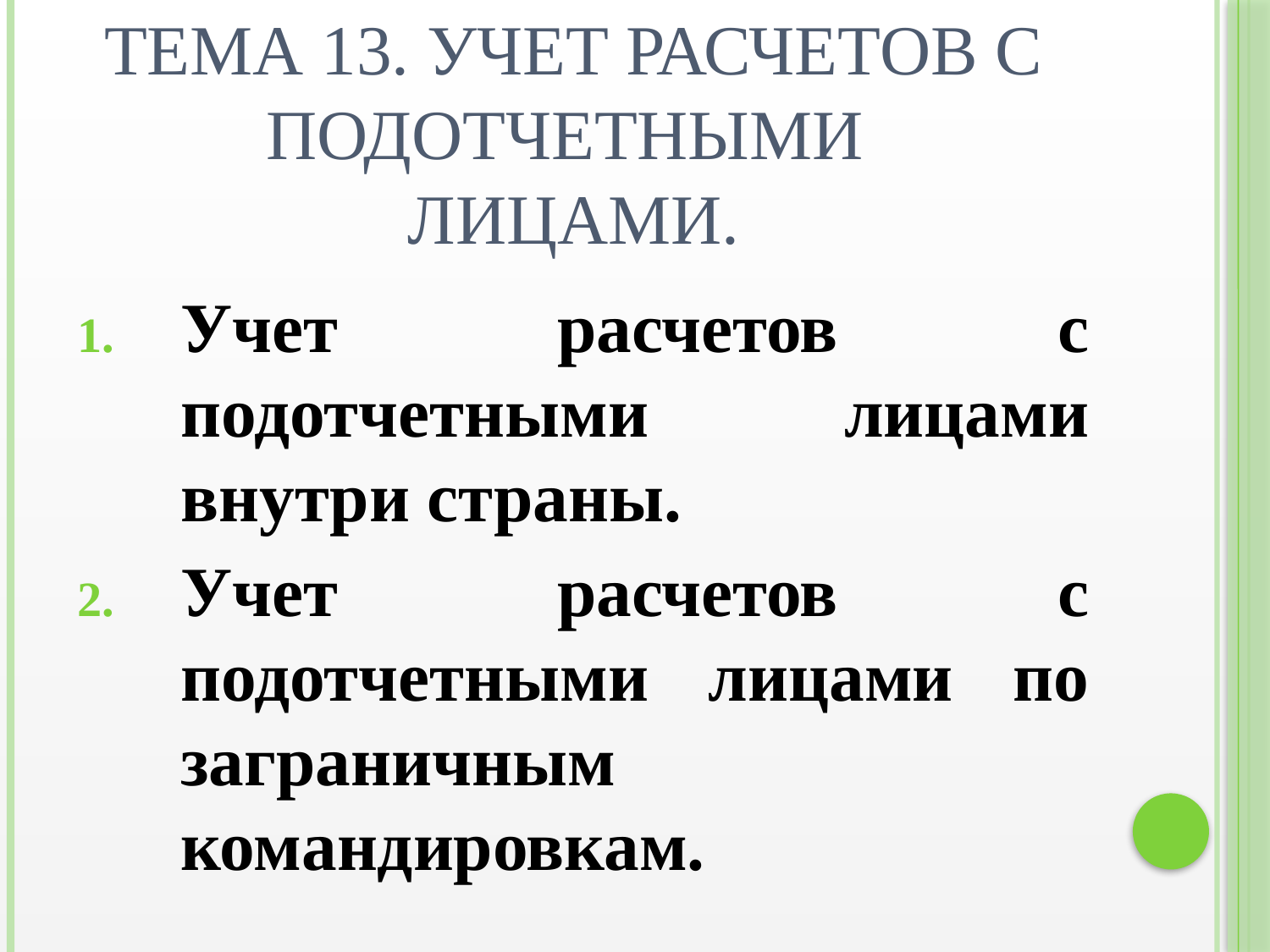

# Тема 13. УЧЕТ РАСЧЕТОВ С ПОДОТЧЕТНЫМИ ЛИЦАМИ.
Учет расчетов с подотчетными лицами внутри страны.
Учет расчетов с подотчетными лицами по заграничным командировкам.